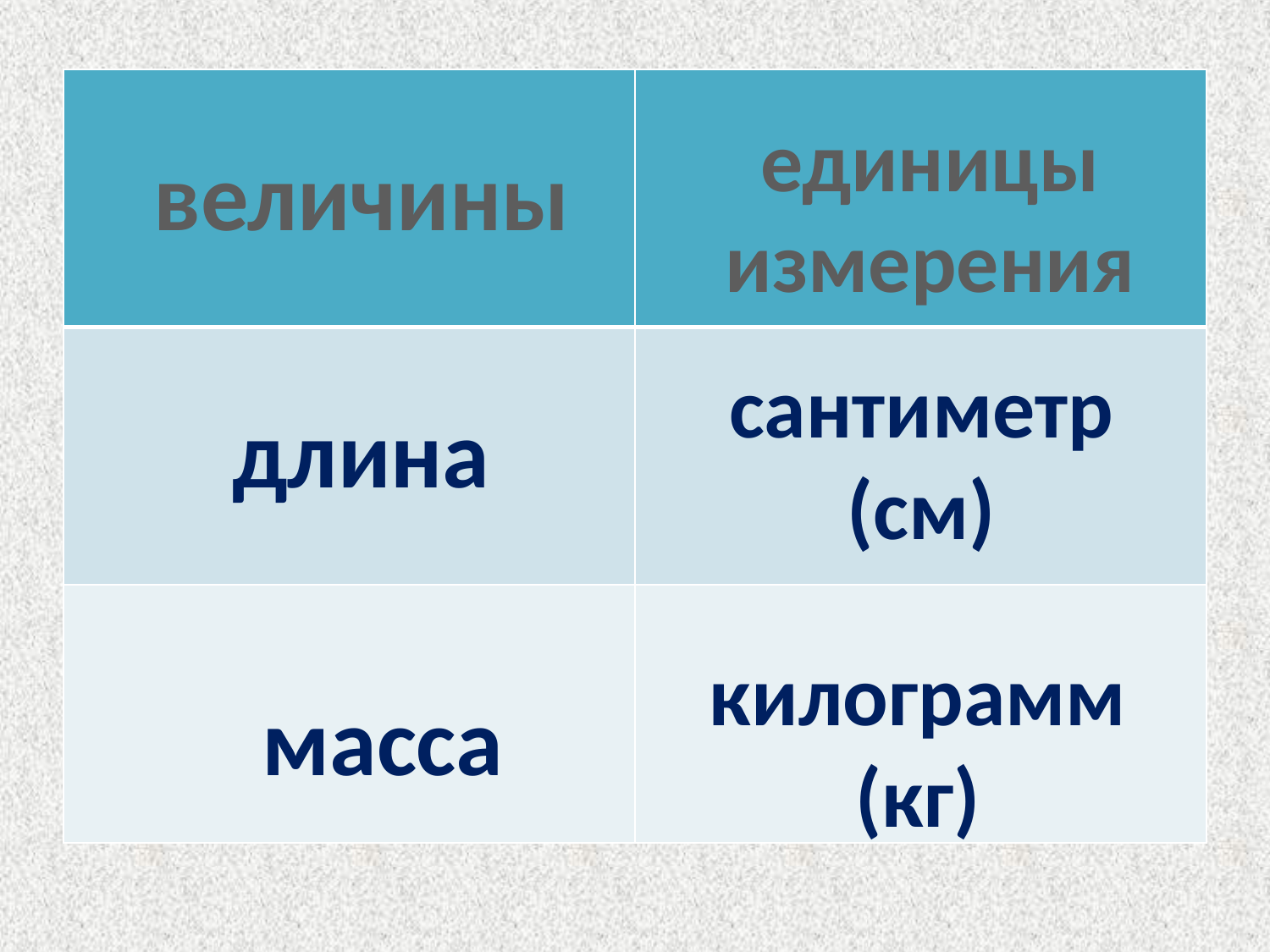

|  |  |
| --- | --- |
|  |  |
|  |  |
единицы
измерения
величины
сантиметр
(см)
длина
килограмм
(кг)
масса